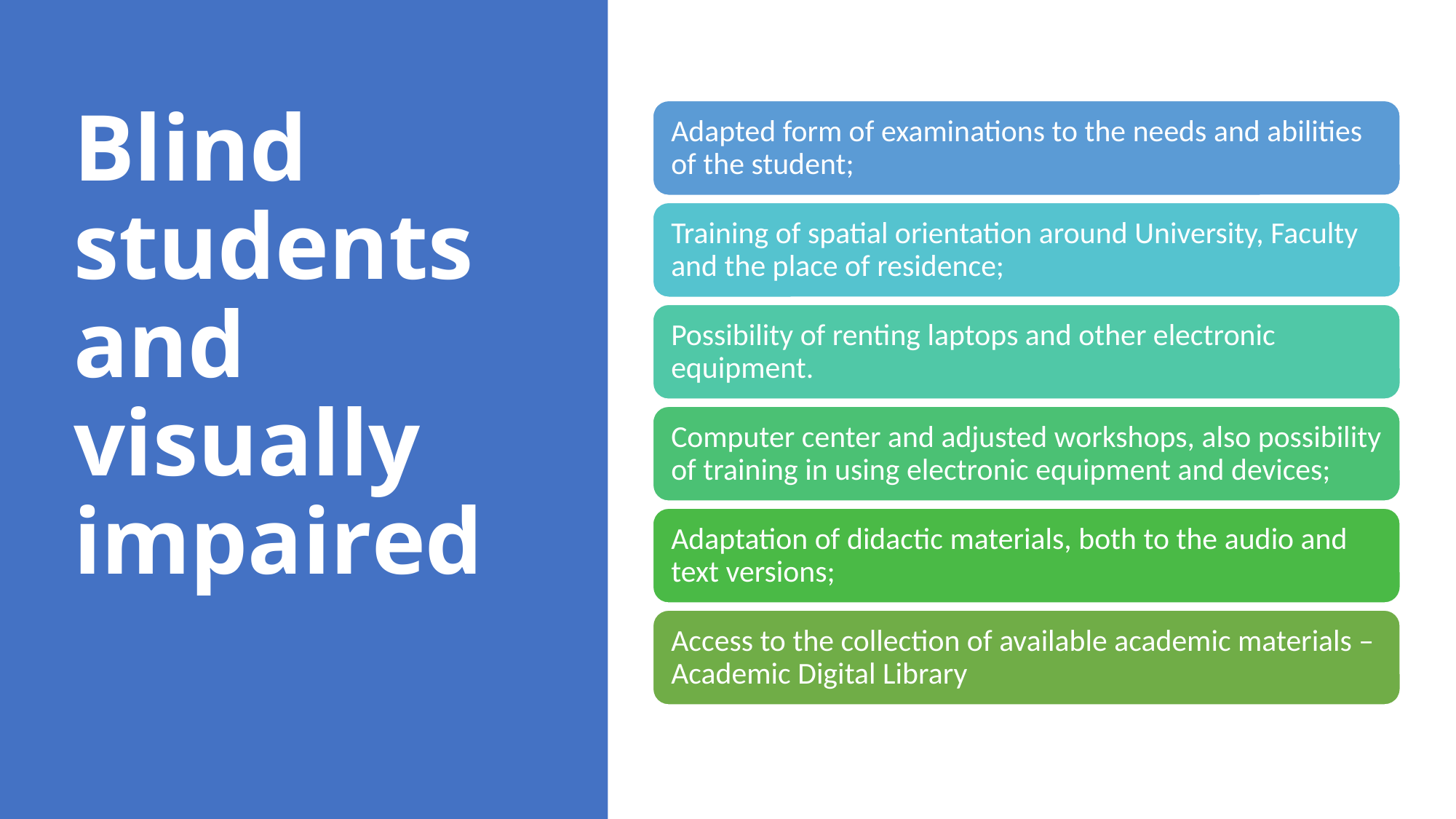

# Blind students and visually impaired
Adapted form of examinations to the needs and abilities of the student;
Training of spatial orientation around University, Faculty and the place of residence;
Possibility of renting laptops and other electronic equipment.
Computer center and adjusted workshops, also possibility of training in using electronic equipment and devices;
Adaptation of didactic materials, both to the audio and text versions;
Access to the collection of available academic materials – Academic Digital Library